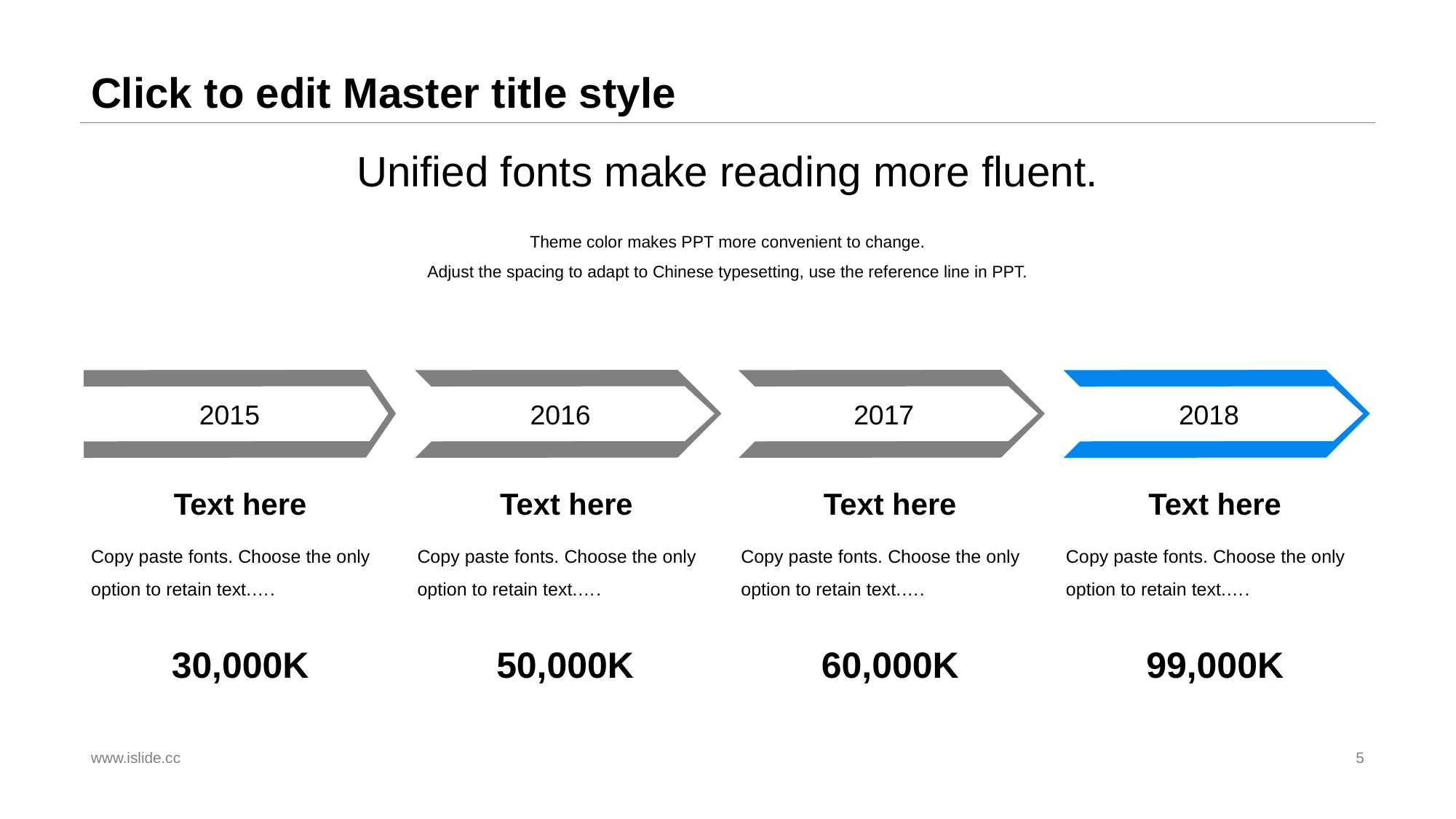

# Click to edit Master title style
Unified fonts make reading more fluent.
Theme color makes PPT more convenient to change.
Adjust the spacing to adapt to Chinese typesetting, use the reference line in PPT.

2015
Text here
Copy paste fonts. Choose the only option to retain text.….

2016
Text here
Copy paste fonts. Choose the only option to retain text.….

2017
Text here
Copy paste fonts. Choose the only option to retain text.….

2018
Text here
Copy paste fonts. Choose the only option to retain text.….
30,000K
50,000K
60,000K
99,000K
www.islide.cc
5